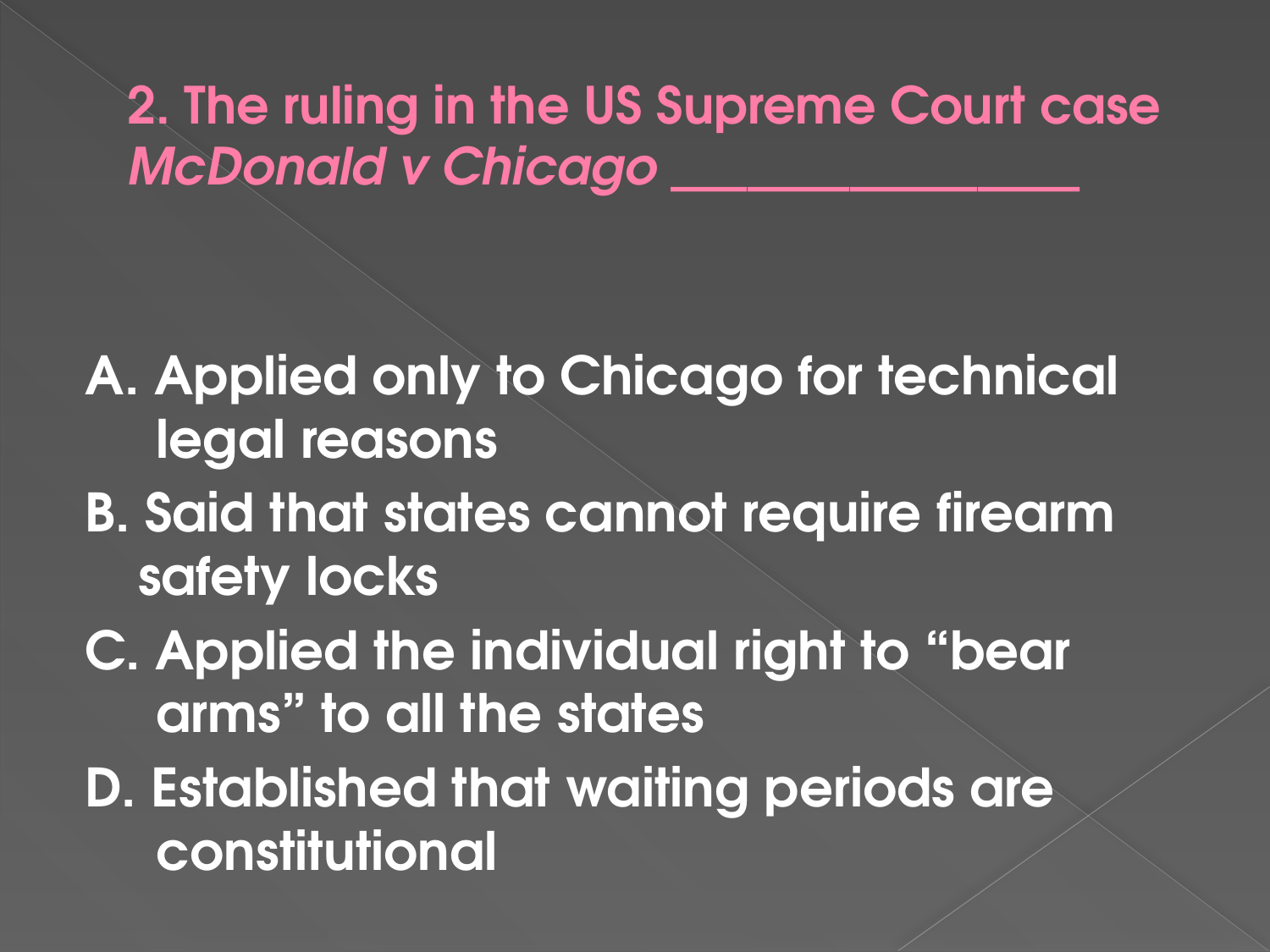

# 2. The ruling in the US Supreme Court case McDonald v Chicago ________________

A. Applied only to Chicago for technical legal reasons
B. Said that states cannot require firearm safety locks
C. Applied the individual right to “bear arms” to all the states
D. Established that waiting periods are constitutional